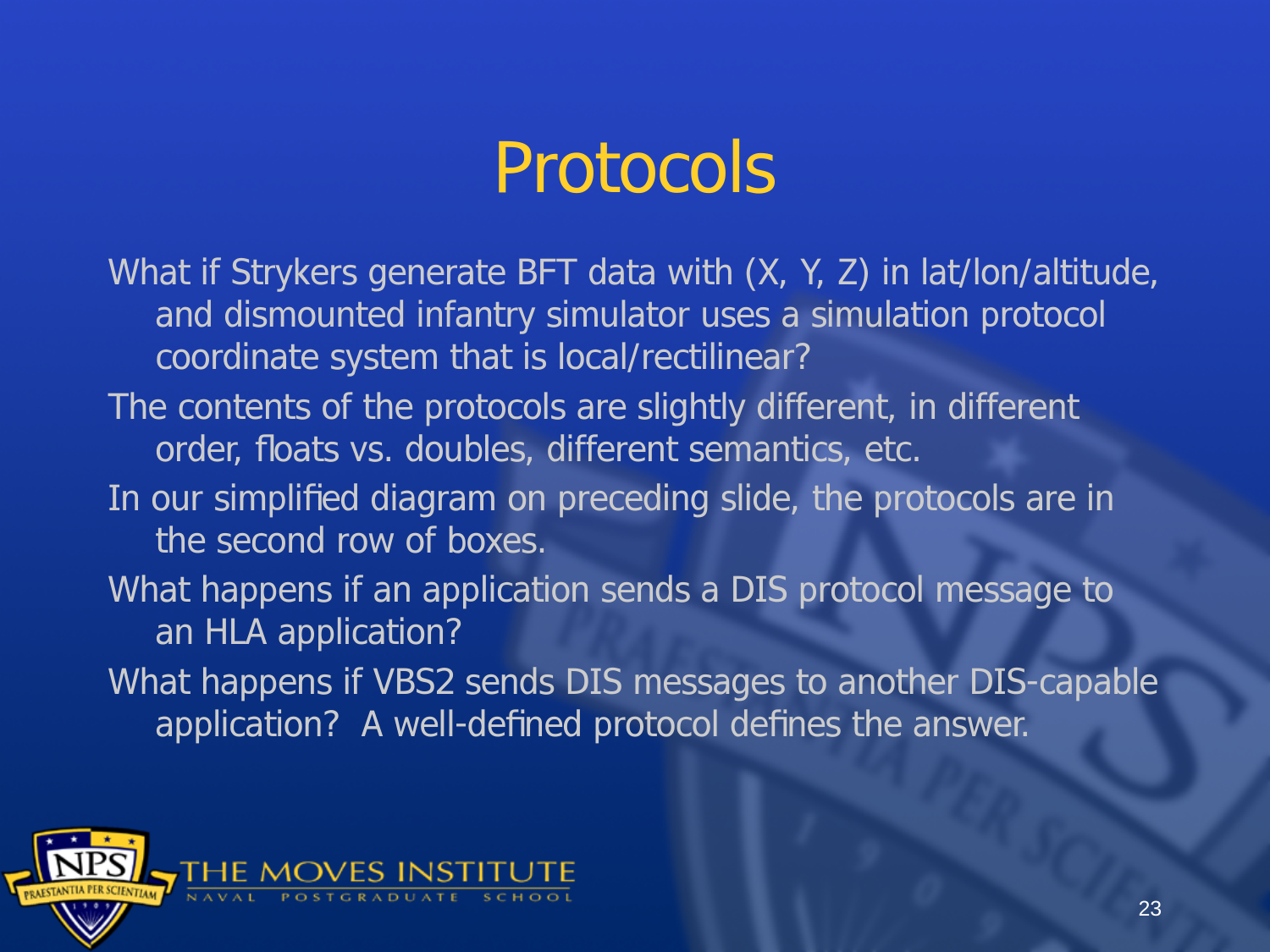

# Protocols
What if Strykers generate BFT data with (X, Y, Z) in lat/lon/altitude, and dismounted infantry simulator uses a simulation protocol coordinate system that is local/rectilinear?
The contents of the protocols are slightly different, in different order, floats vs. doubles, different semantics, etc.
In our simplified diagram on preceding slide, the protocols are in the second row of boxes.
What happens if an application sends a DIS protocol message to an HLA application?
What happens if VBS2 sends DIS messages to another DIS-capable application?  A well-defined protocol defines the answer.
23